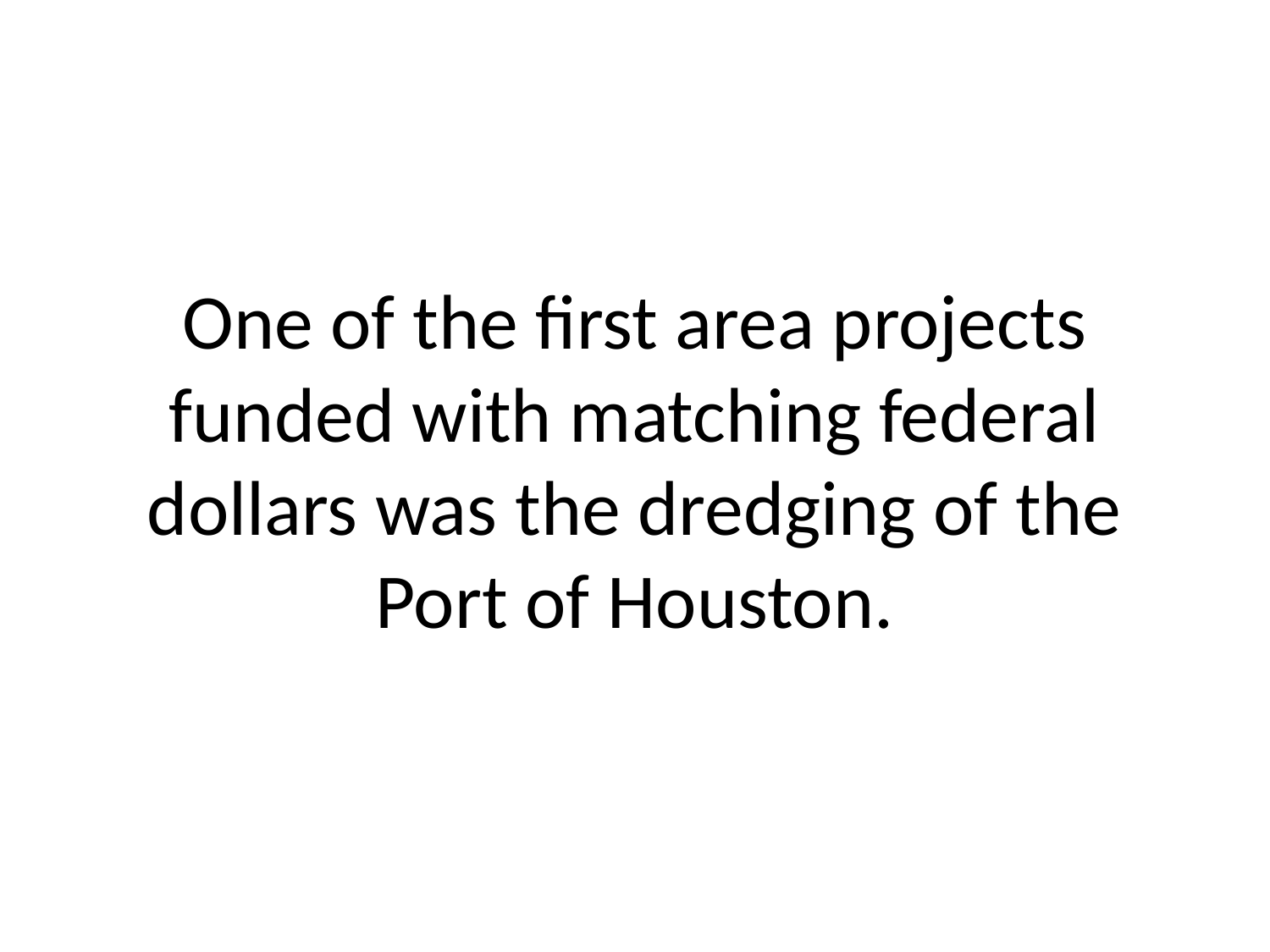

# One of the first area projects funded with matching federal dollars was the dredging of the Port of Houston.